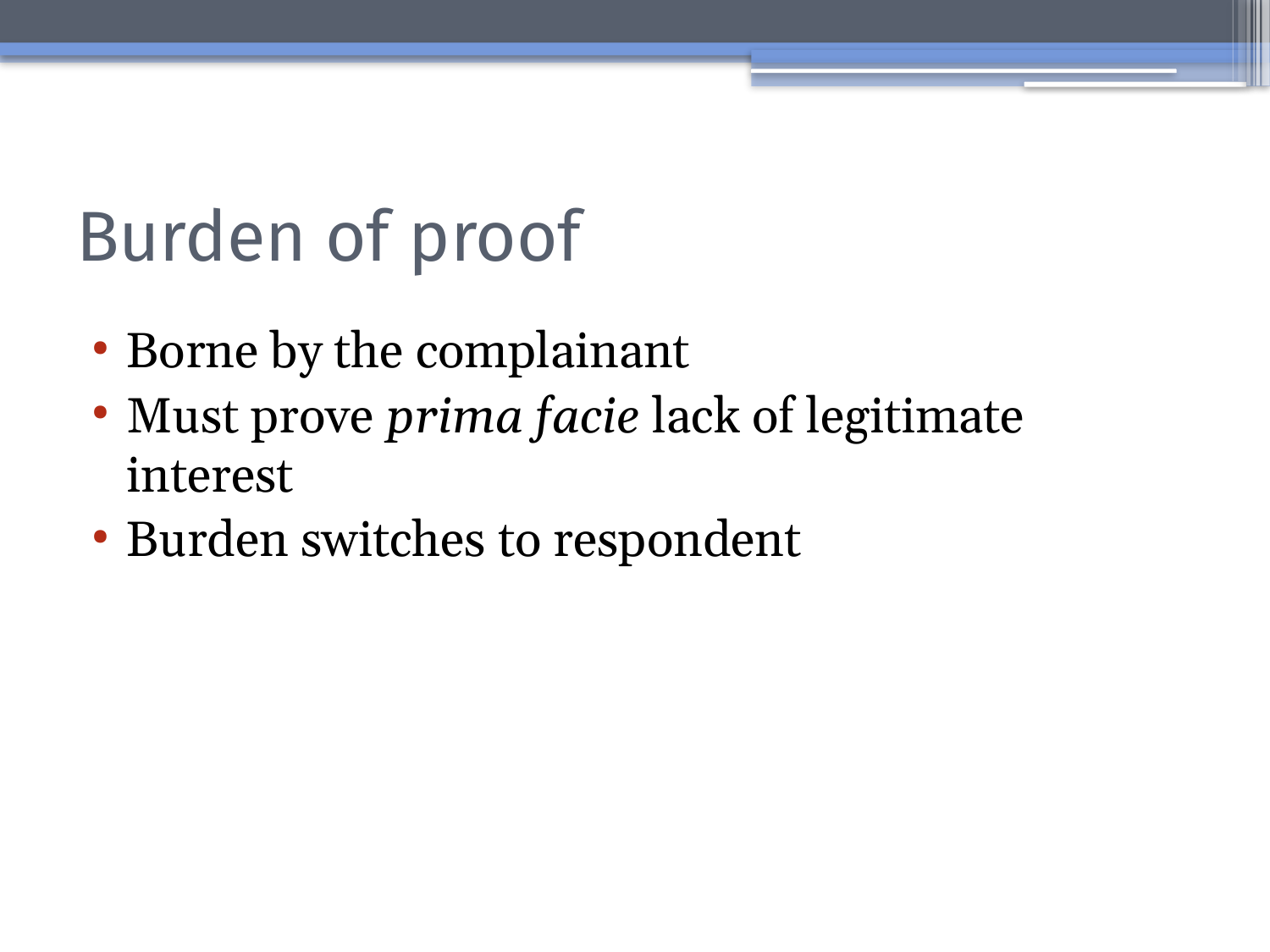

# Burden of proof
Borne by the complainant
Must prove prima facie lack of legitimate interest
Burden switches to respondent